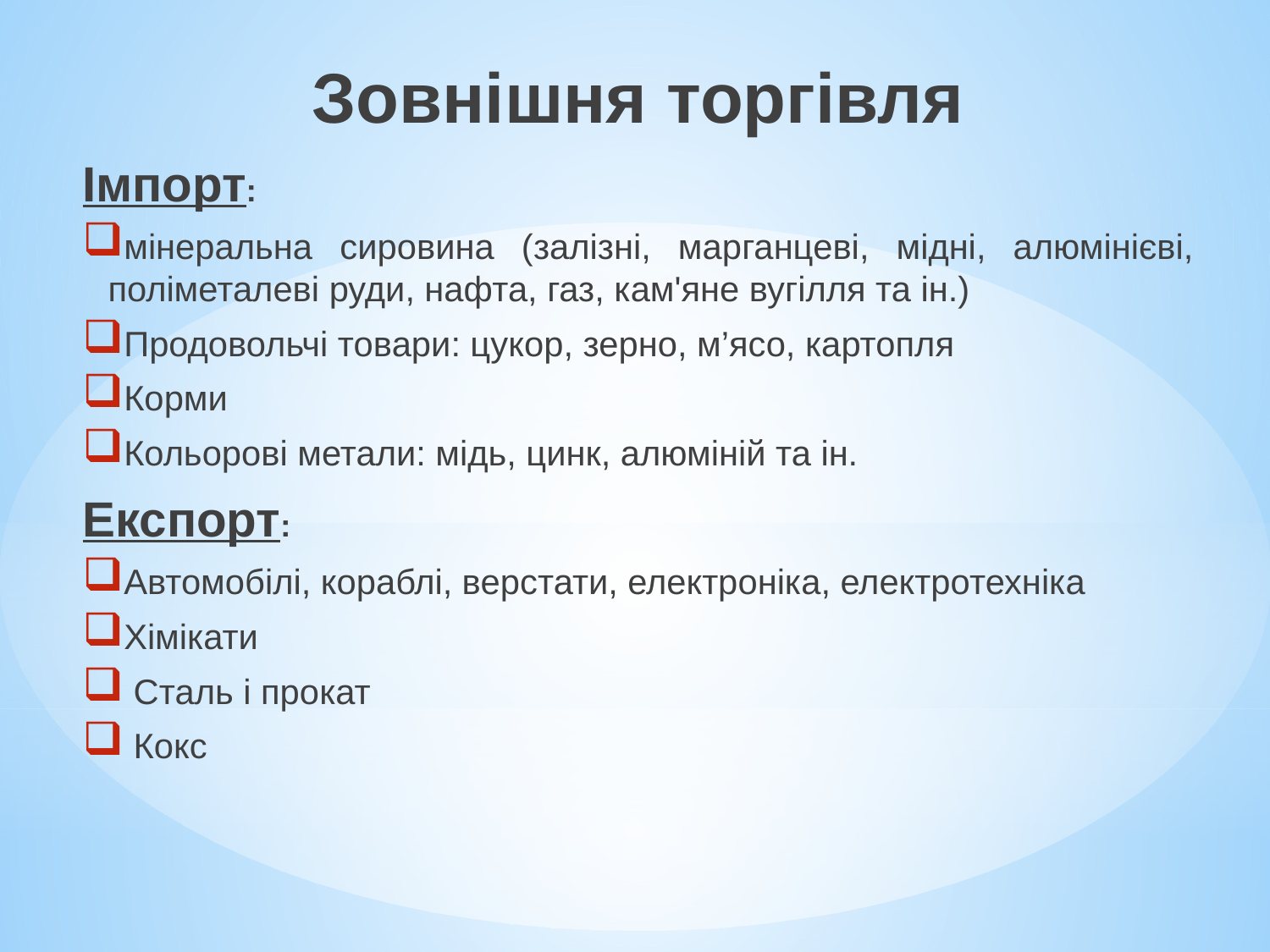

Зовнішня торгівля
Імпорт:
мінеральна сировина (залізні, марганцеві, мідні, алюмінієві, поліметалеві руди, нафта, газ, кам'яне вугілля та ін.)
Продовольчі товари: цукор, зерно, м’ясо, картопля
Корми
Кольорові метали: мідь, цинк, алюміній та ін.
Експорт:
Автомобілі, кораблі, верстати, електроніка, електротехніка
Хімікати
 Сталь і прокат
 Кокс